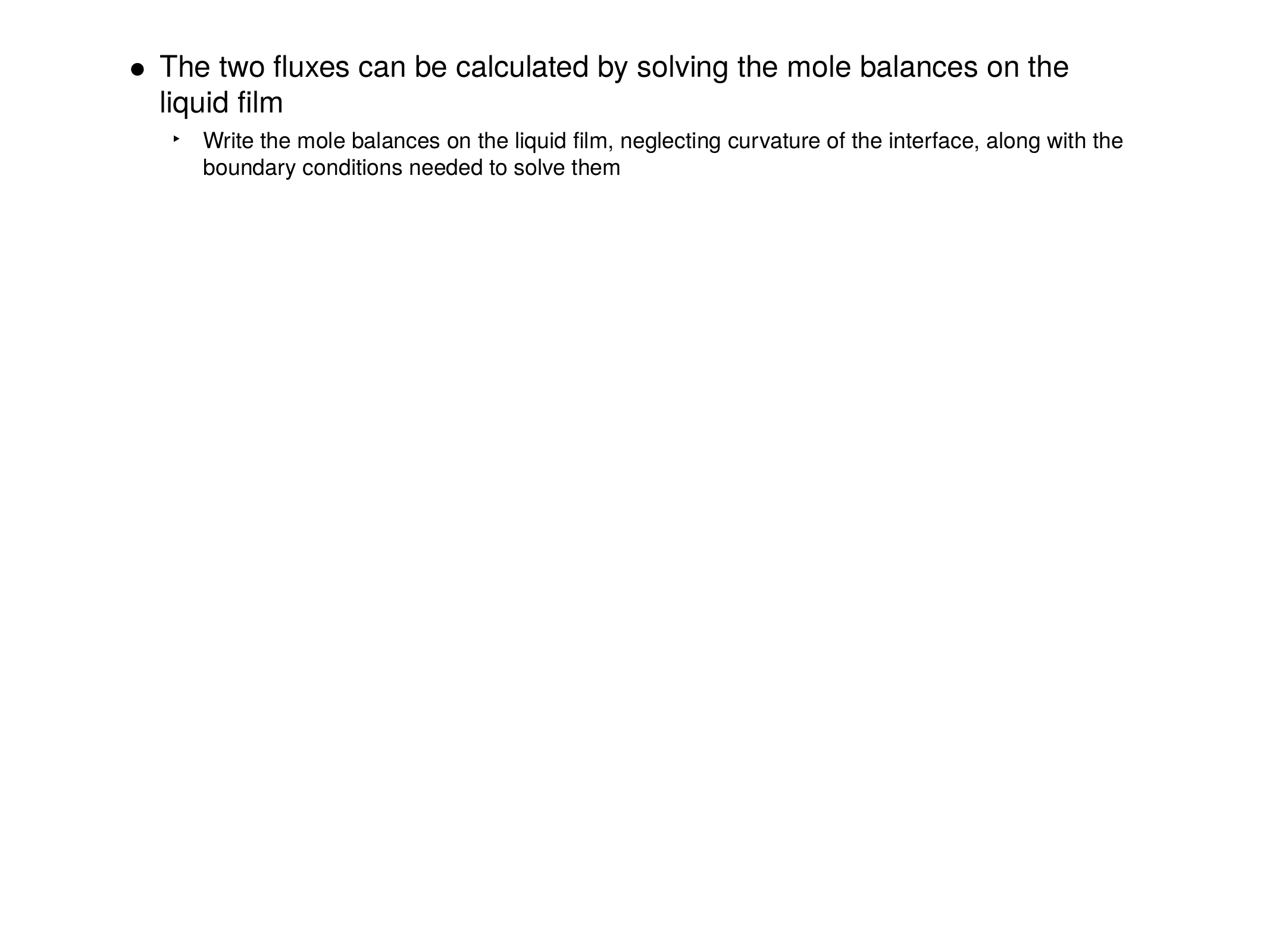

The two fluxes can be calculated by solving the mole balances on the liquid film
Write the mole balances on the liquid film, neglecting curvature of the interface, along with the boundary conditions needed to solve them